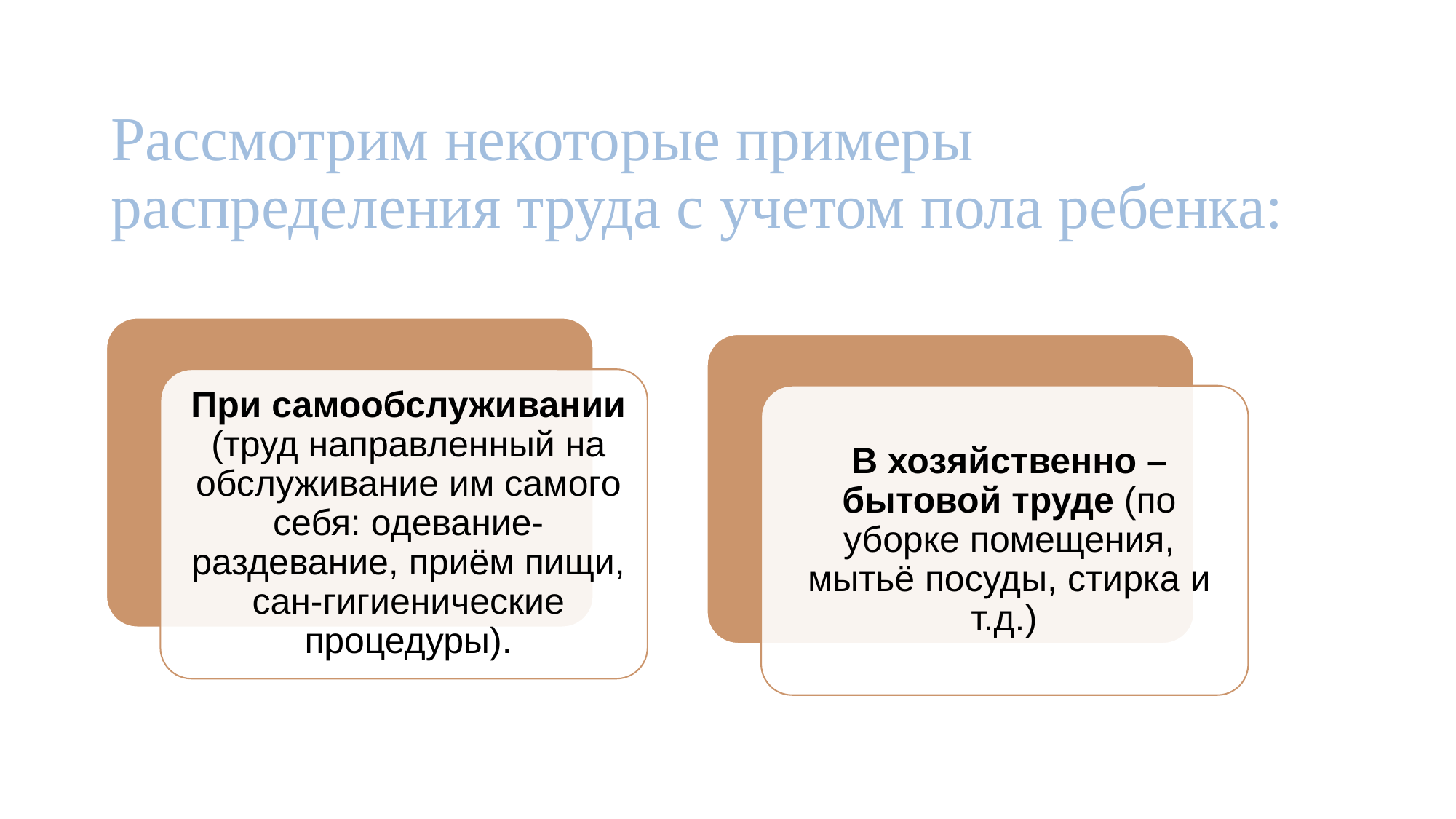

# Рассмотрим некоторые примеры распределения труда с учетом пола ребенка:
При самообслуживании (труд направленный на обслуживание им самого себя: одевание-раздевание, приём пищи, сан-гигиенические процедуры).
В хозяйственно – бытовой труде (по уборке помещения, мытьё посуды, стирка и т.д.)